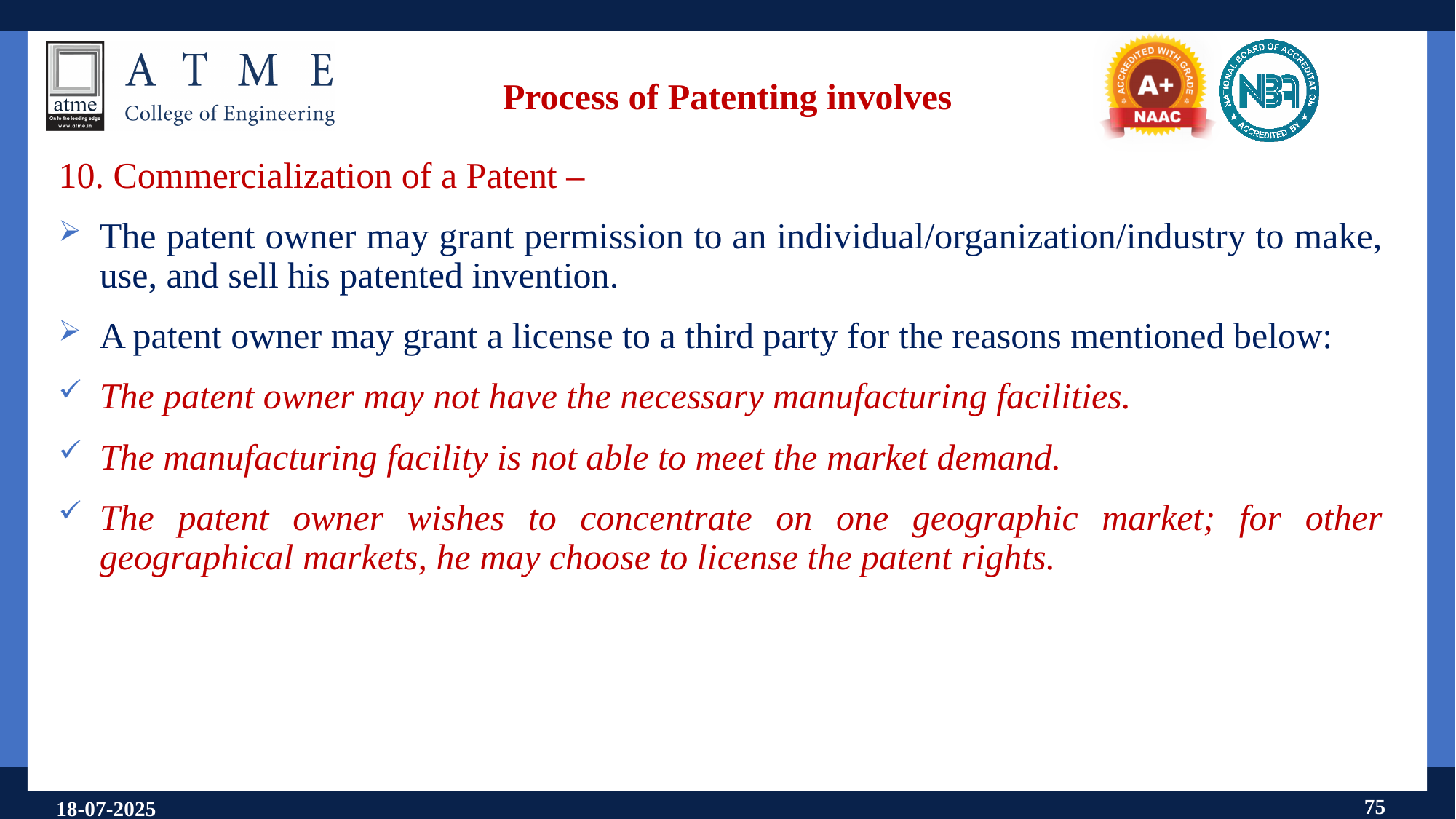

# Process of Patenting involves
10. Commercialization of a Patent –
The patent owner may grant permission to an individual/organization/industry to make, use, and sell his patented invention.
A patent owner may grant a license to a third party for the reasons mentioned below:
The patent owner may not have the necessary manufacturing facilities.
The manufacturing facility is not able to meet the market demand.
The patent owner wishes to concentrate on one geographic market; for other geographical markets, he may choose to license the patent rights.
75
18-07-2025